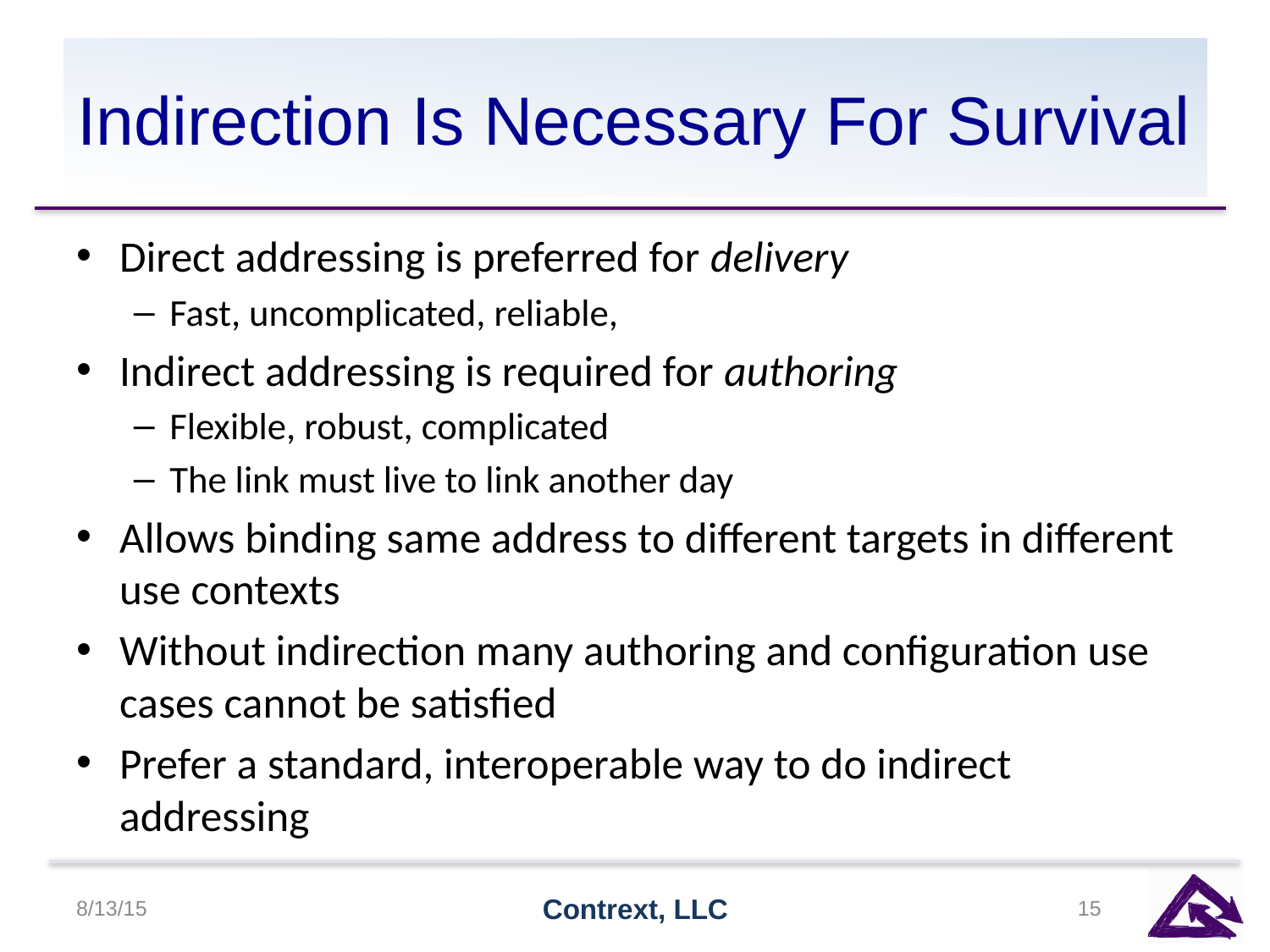

# Indirection Is Necessary For Survival
Direct addressing is preferred for delivery
Fast, uncomplicated, reliable,
Indirect addressing is required for authoring
Flexible, robust, complicated
The link must live to link another day
Allows binding same address to different targets in different use contexts
Without indirection many authoring and configuration use cases cannot be satisfied
Prefer a standard, interoperable way to do indirect addressing
8/13/15
Contrext, LLC
15